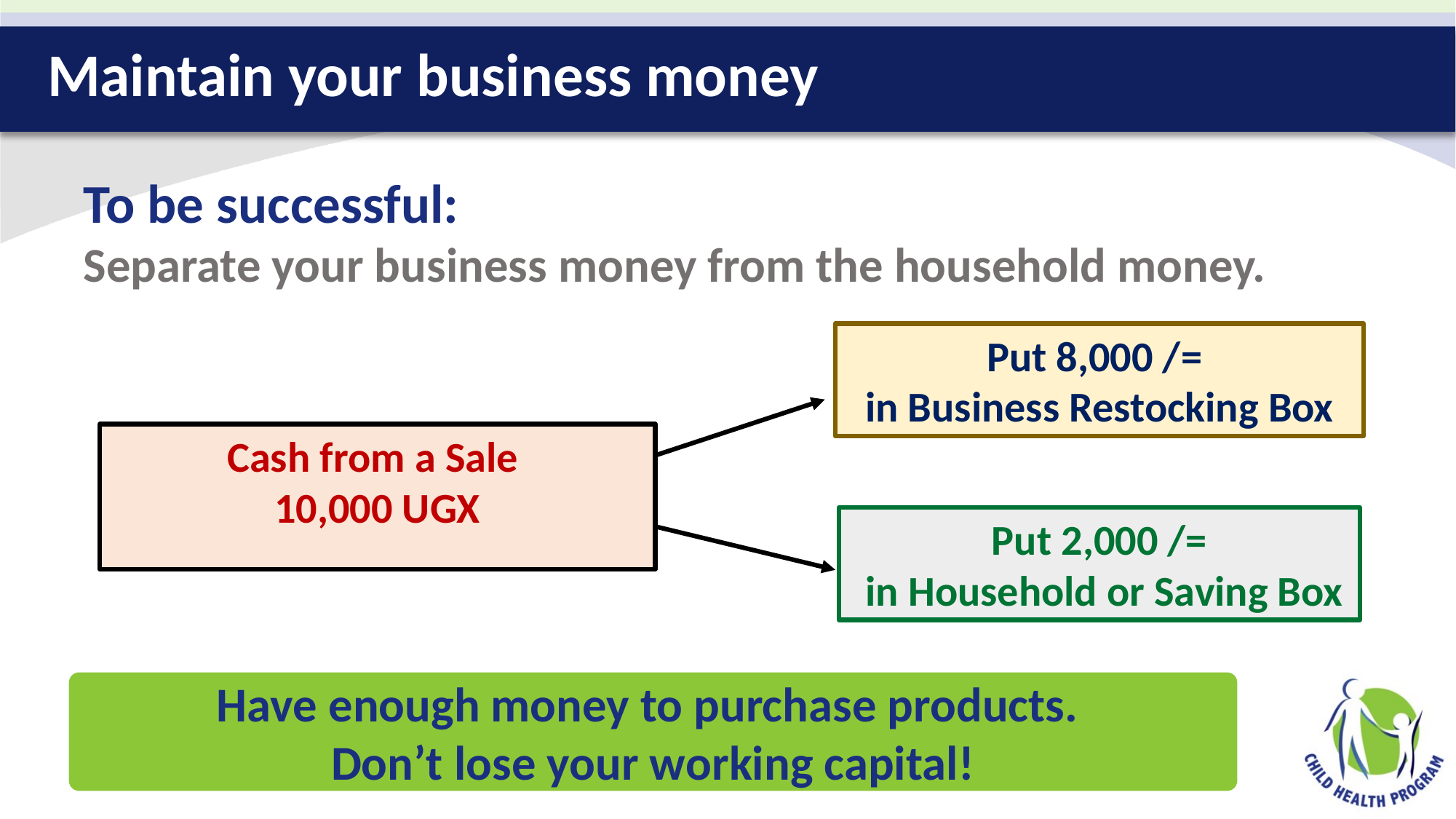

# Maintain your business money
To be successful:
Separate your business money from the household money.
Put 8,000 /=
in Business Restocking Box
Cash from a Sale
10,000 UGX

Put 2,000 /=
 in Household or Saving Box
Have enough money to purchase products.
Don’t lose your working capital!